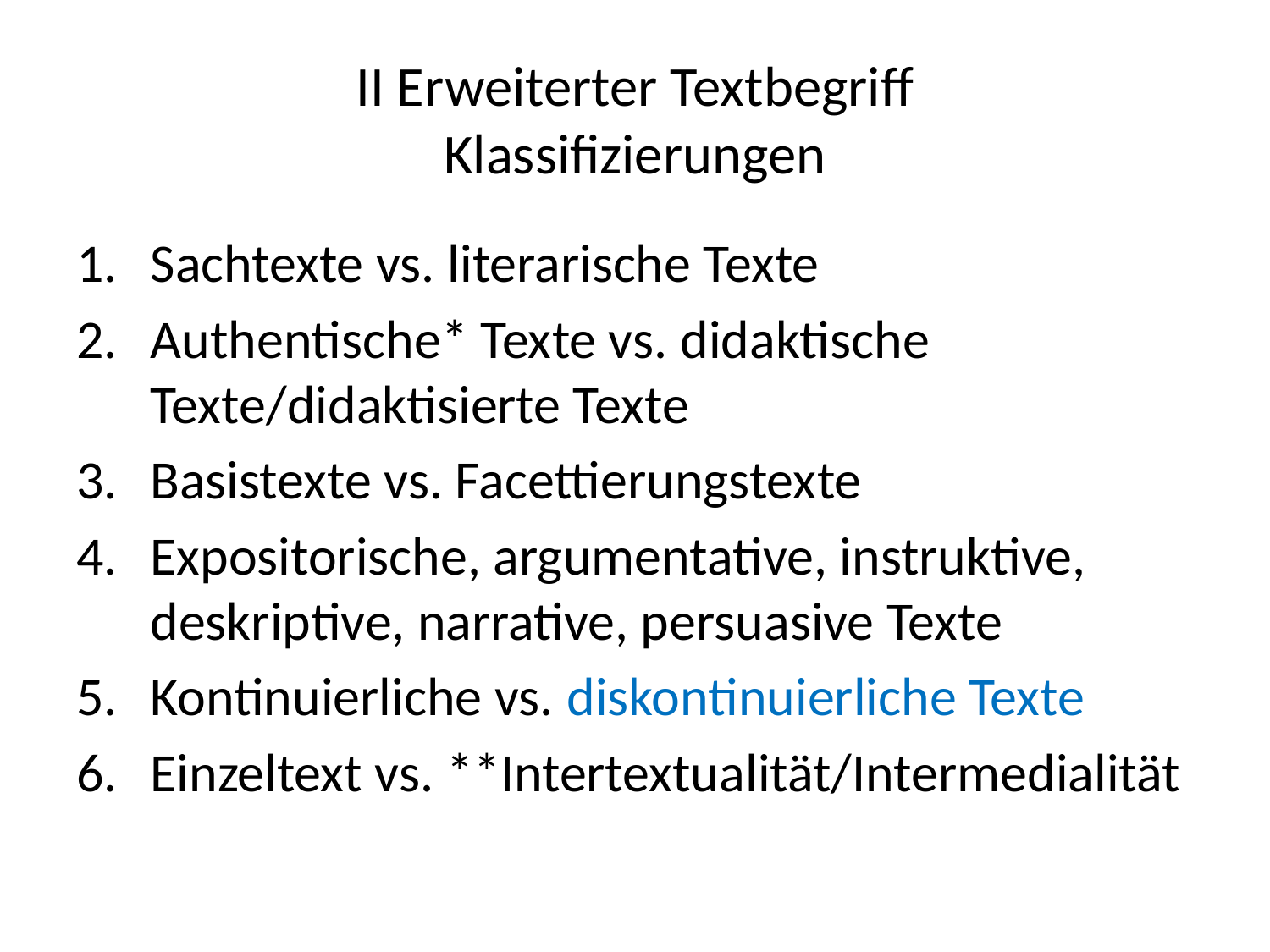

# II Erweiterter Textbegriff Klassifizierungen
Sachtexte vs. literarische Texte
Authentische* Texte vs. didaktische Texte/didaktisierte Texte
Basistexte vs. Facettierungstexte
Expositorische, argumentative, instruktive, deskriptive, narrative, persuasive Texte
Kontinuierliche vs. diskontinuierliche Texte
Einzeltext vs. **Intertextualität/Intermedialität